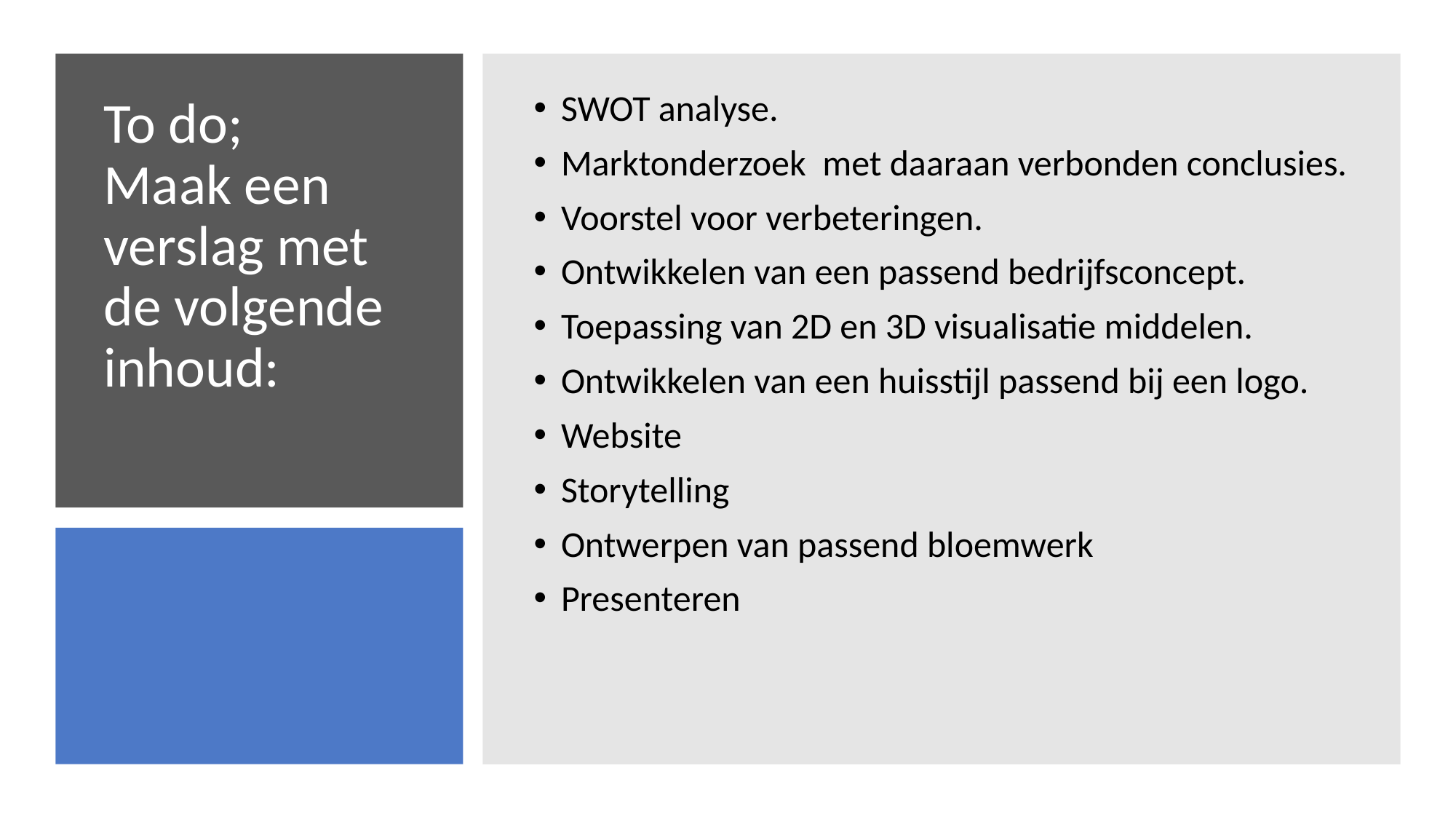

SWOT analyse.
Marktonderzoek  met daaraan verbonden conclusies.
Voorstel voor verbeteringen.
Ontwikkelen van een passend bedrijfsconcept.
Toepassing van 2D en 3D visualisatie middelen.
Ontwikkelen van een huisstijl passend bij een logo.
Website
Storytelling
Ontwerpen van passend bloemwerk
Presenteren

# To do; Maak een verslag met de volgende inhoud: